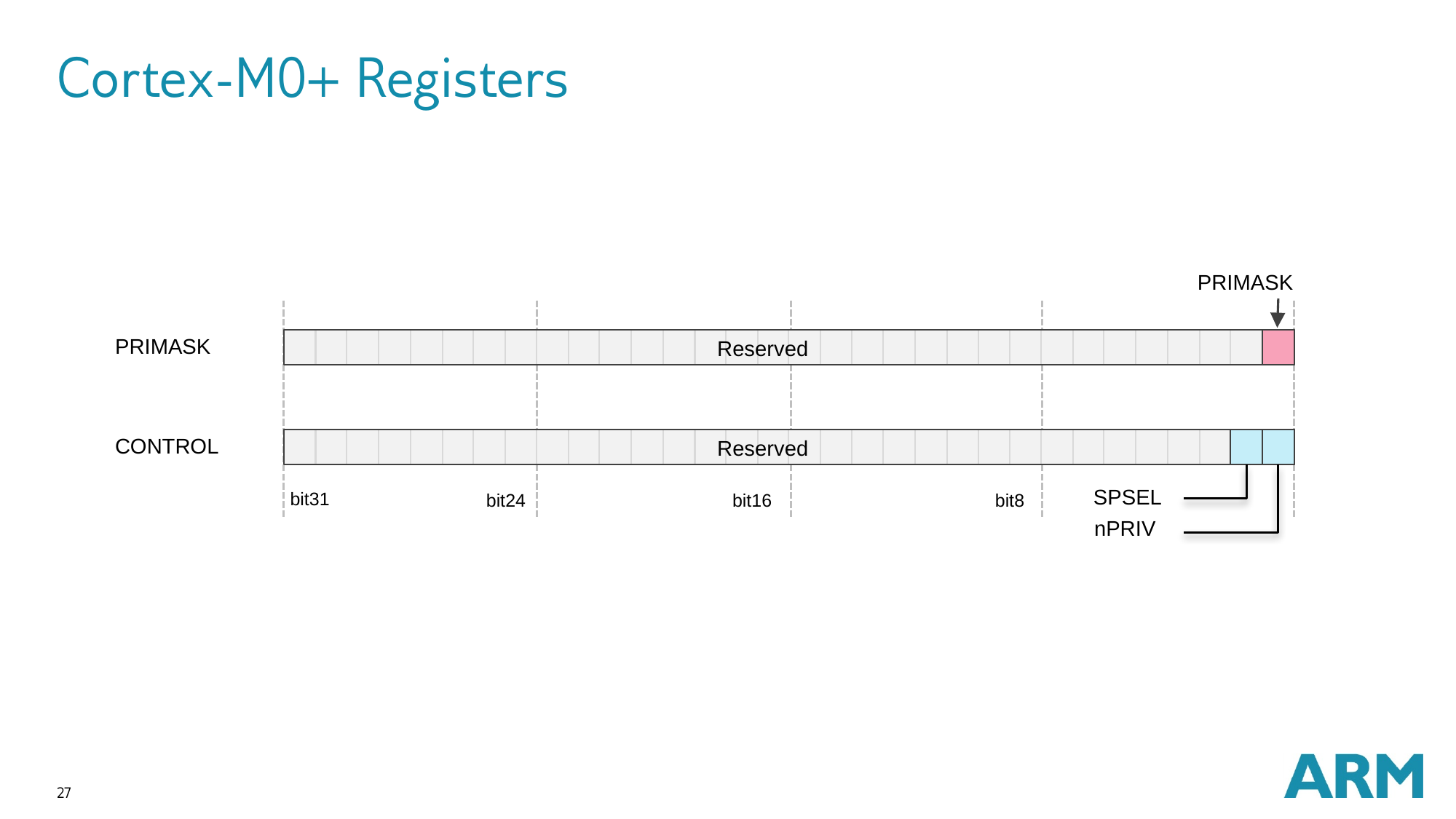

# Cortex-M0+ Registers
PRIMASK
PRIMASK

Reserved
CONTROL

Reserved

SPSEL
bit31
bit24
bit16
bit8
nPRIV